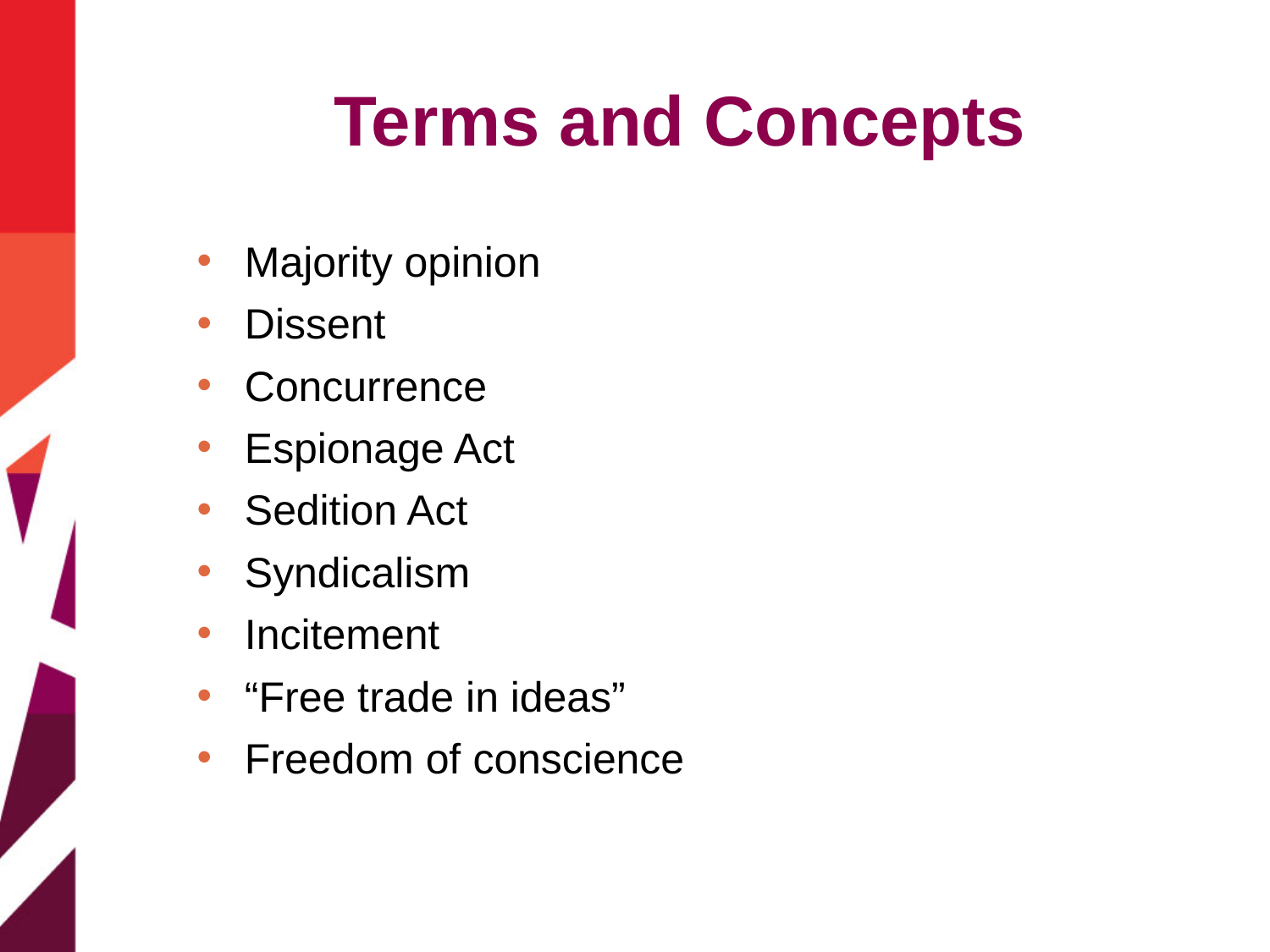

# Terms and Concepts
Majority opinion
Dissent
Concurrence
Espionage Act
Sedition Act
Syndicalism
Incitement
“Free trade in ideas”
Freedom of conscience